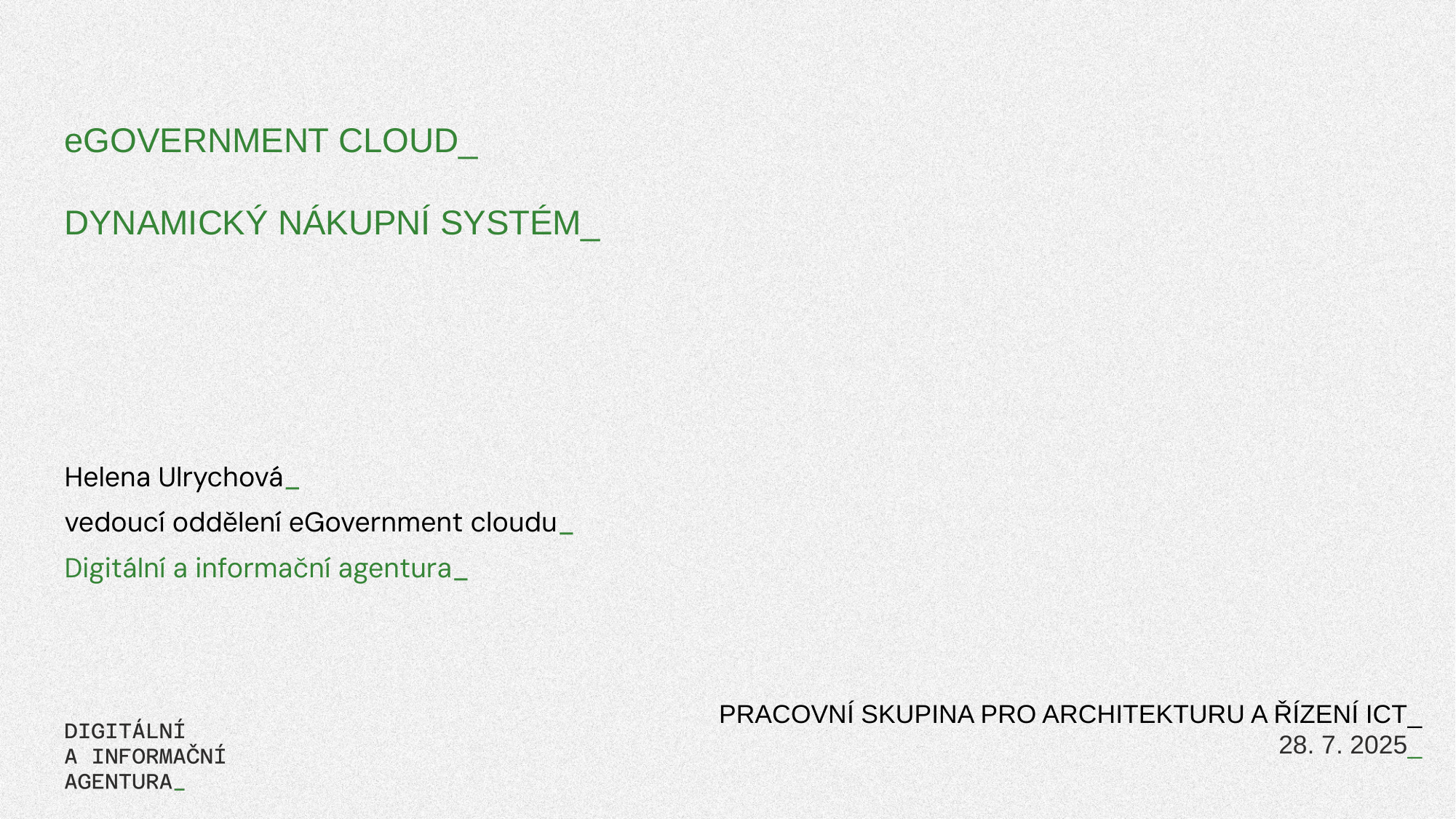

# egovernment Cloud_ dynamický nákupní systém_
Helena Ulrychová_
vedoucí oddělení eGovernment cloudu_
Digitální a informační agentura_
pracovní skupina pro architekturu a řízení ICT_
28. 7. 2025_